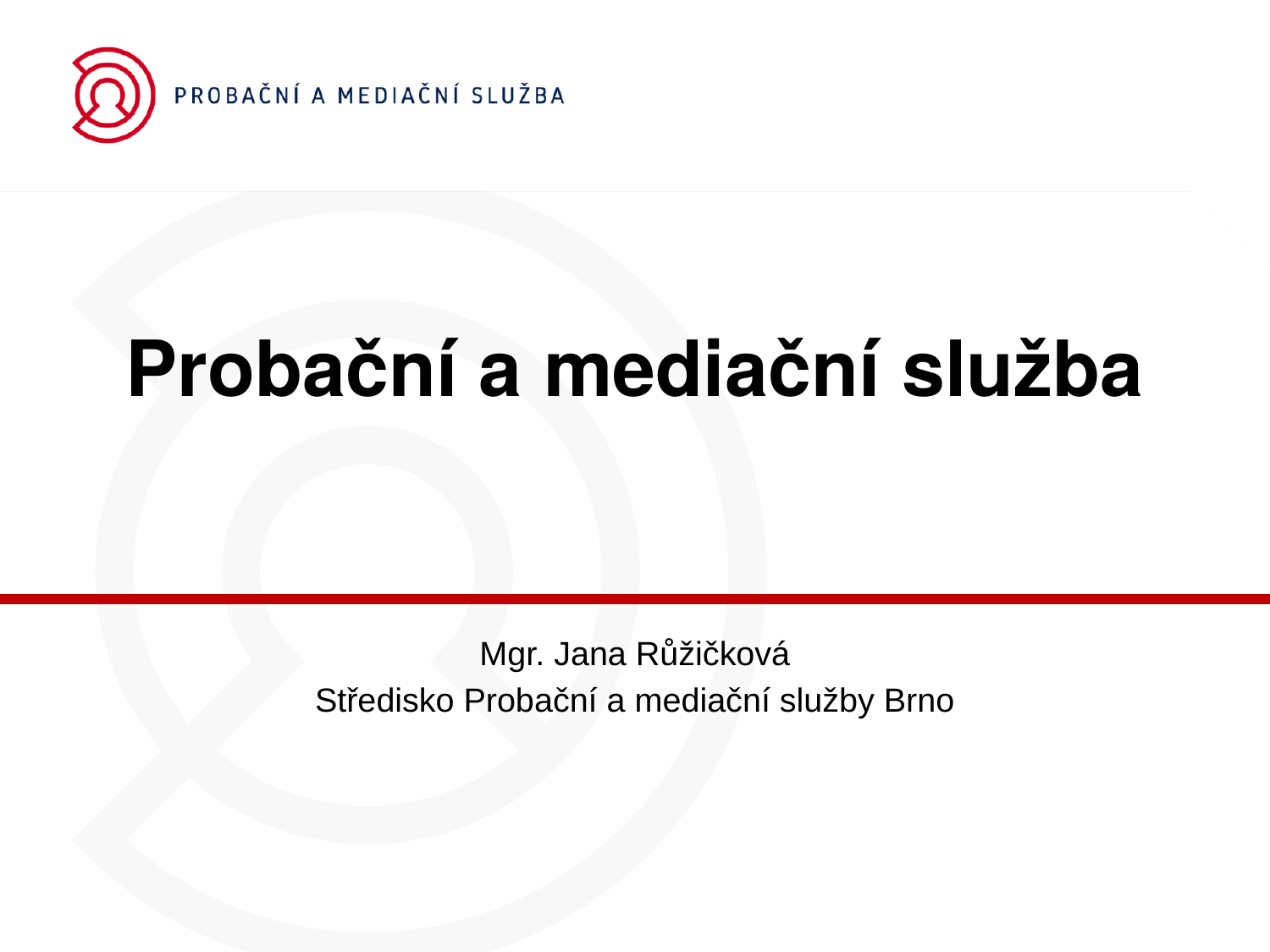

# Probační a mediační služba

Mgr. Jana Růžičková
Středisko Probační a mediační služby Brno